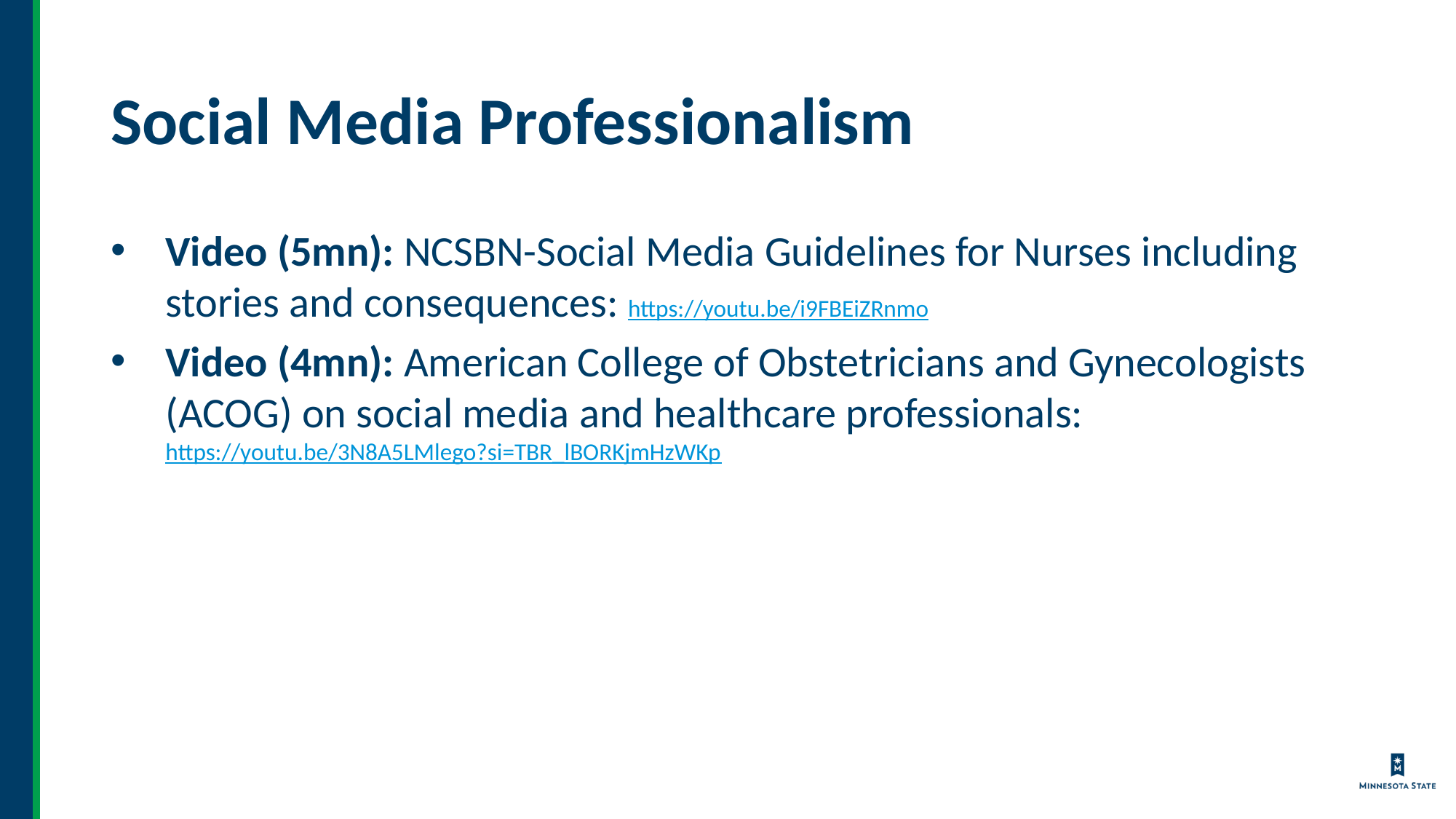

# Social Media Professionalism
Video (5mn): NCSBN-Social Media Guidelines for Nurses including stories and consequences: https://youtu.be/i9FBEiZRnmo
Video (4mn): American College of Obstetricians and Gynecologists (ACOG) on social media and healthcare professionals: https://youtu.be/3N8A5LMlego?si=TBR_lBORKjmHzWKp